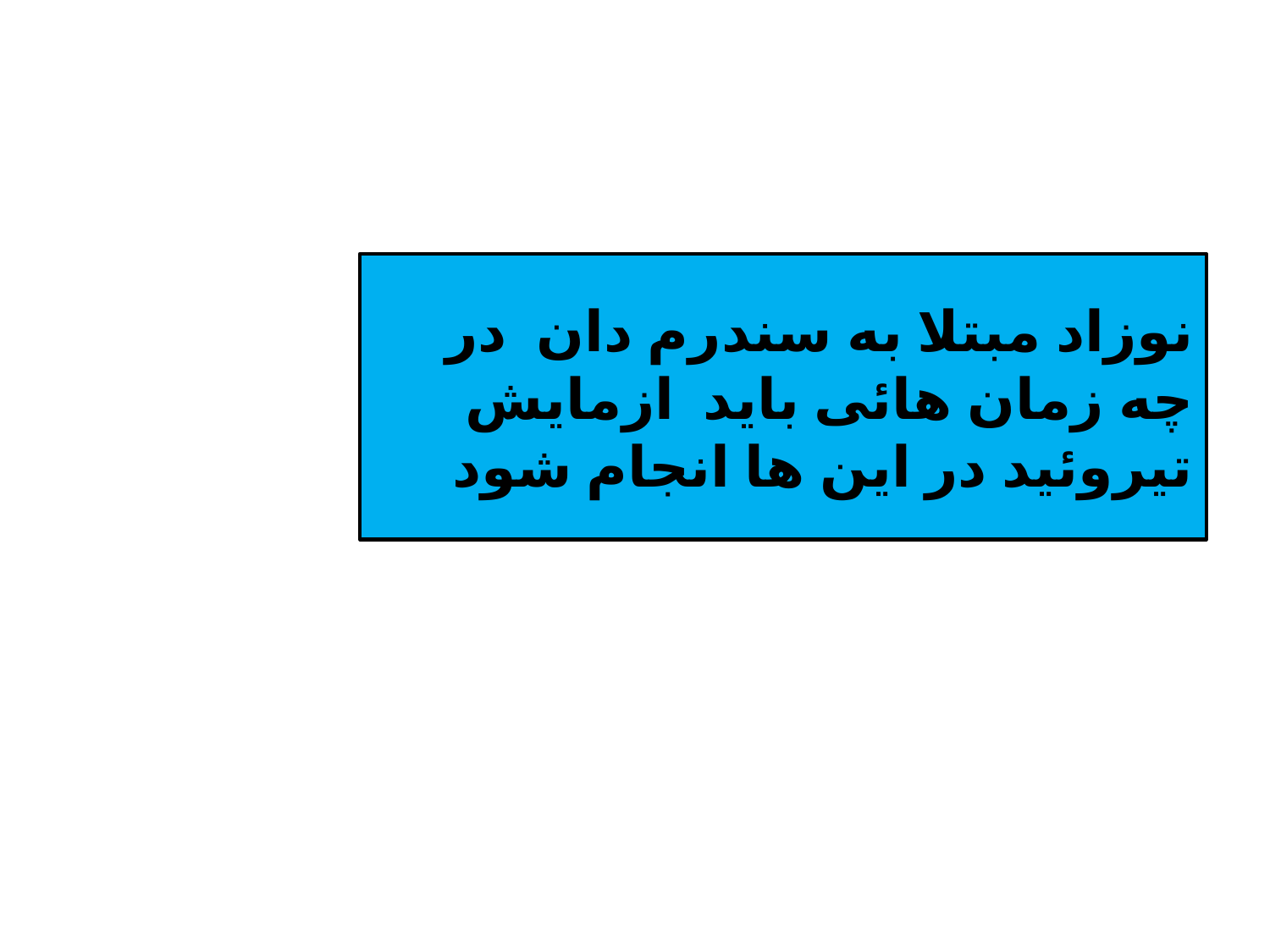

#

نوزاد مبتلا به سندرم دان  در چه زمان هائی باید  ازمایش تیروئید در این ها انجام شود